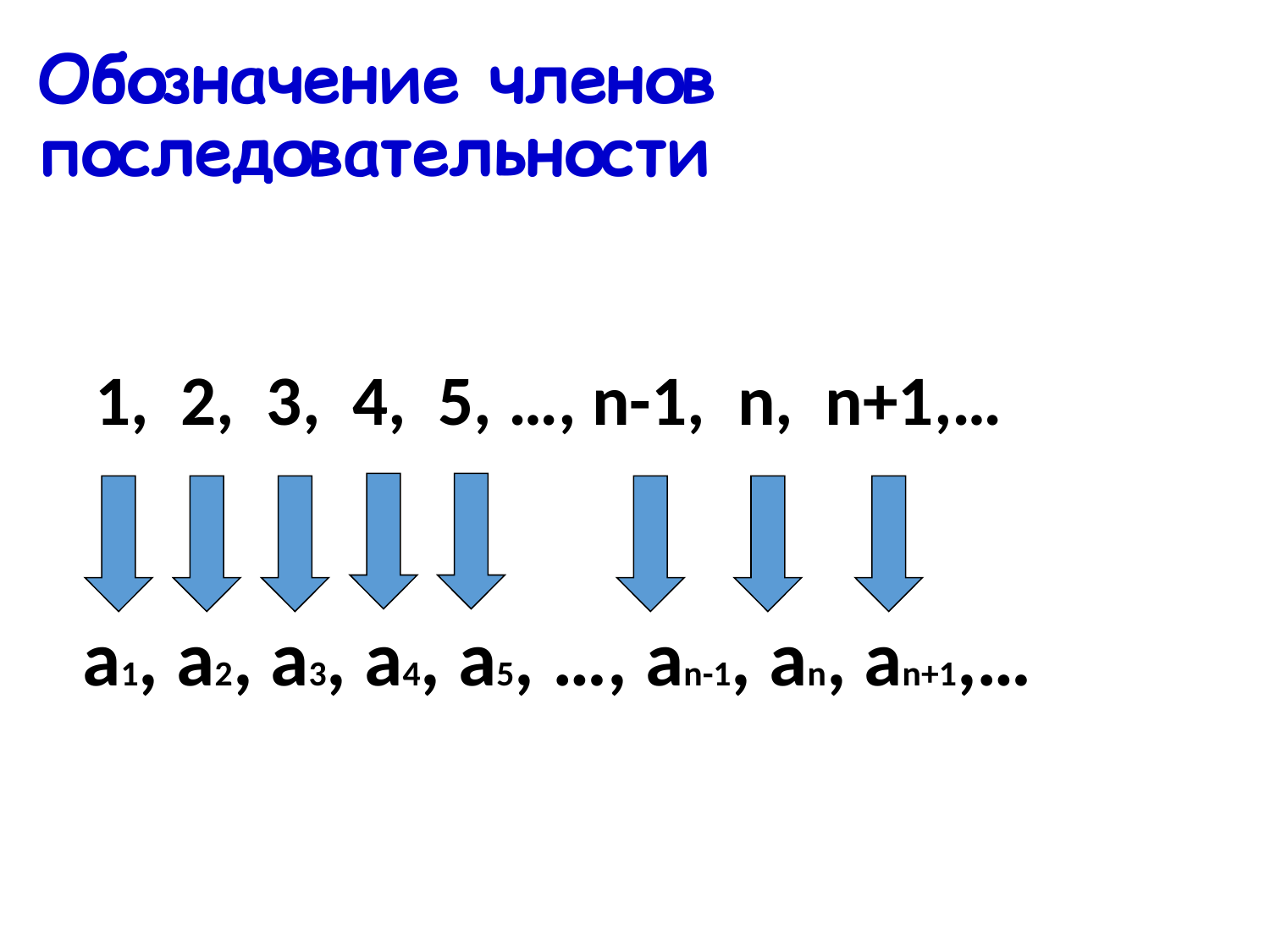

# Обозначение членов последовательности
   1,  2,  3,  4,  5, …, n-1,  n,  n+1,…

  a1, a2, a3, a4, a5, …, an-1, an, an+1,…